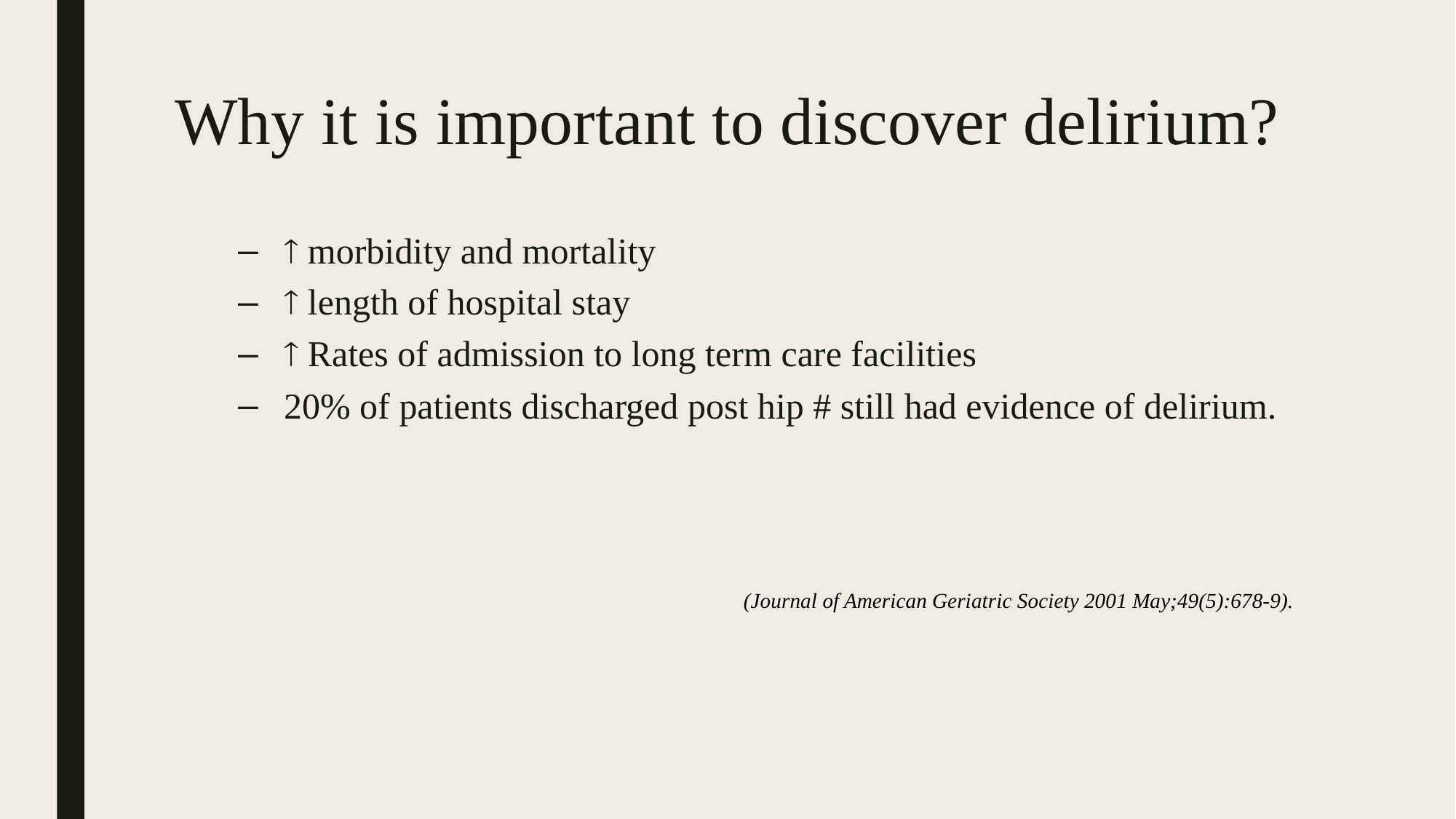

# Why it is important to discover delirium?
↑ morbidity and mortality
↑ length of hospital stay
↑ Rates of admission to long term care facilities
20% of patients discharged post hip # still had evidence of delirium.

(Journal of American Geriatric Society 2001 May;49(5):678-9).